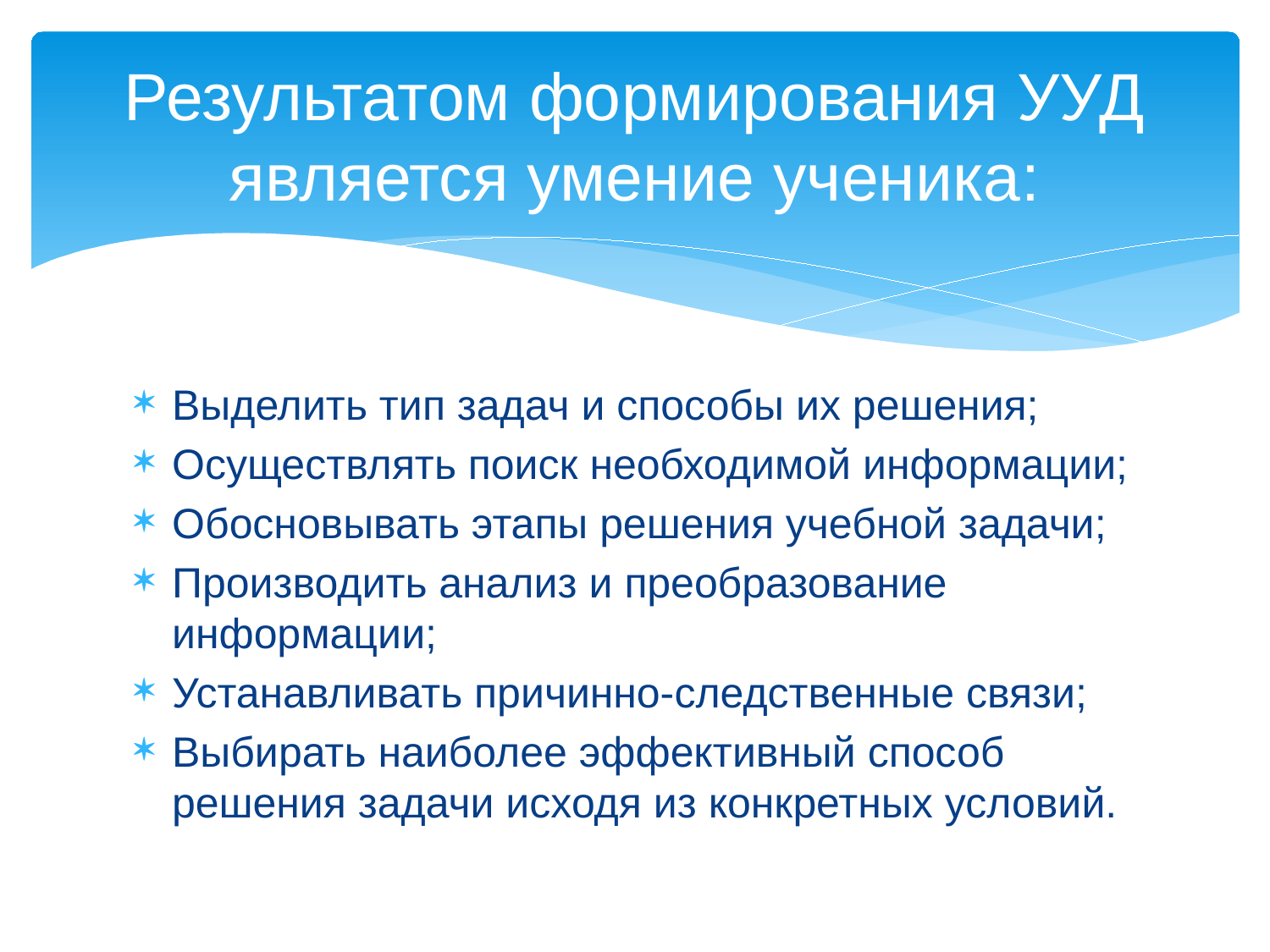

# Результатом формирования УУД является умение ученика:
Выделить тип задач и способы их решения;
Осуществлять поиск необходимой информации;
Обосновывать этапы решения учебной задачи;
Производить анализ и преобразование информации;
Устанавливать причинно-следственные связи;
Выбирать наиболее эффективный способ решения задачи исходя из конкретных условий.